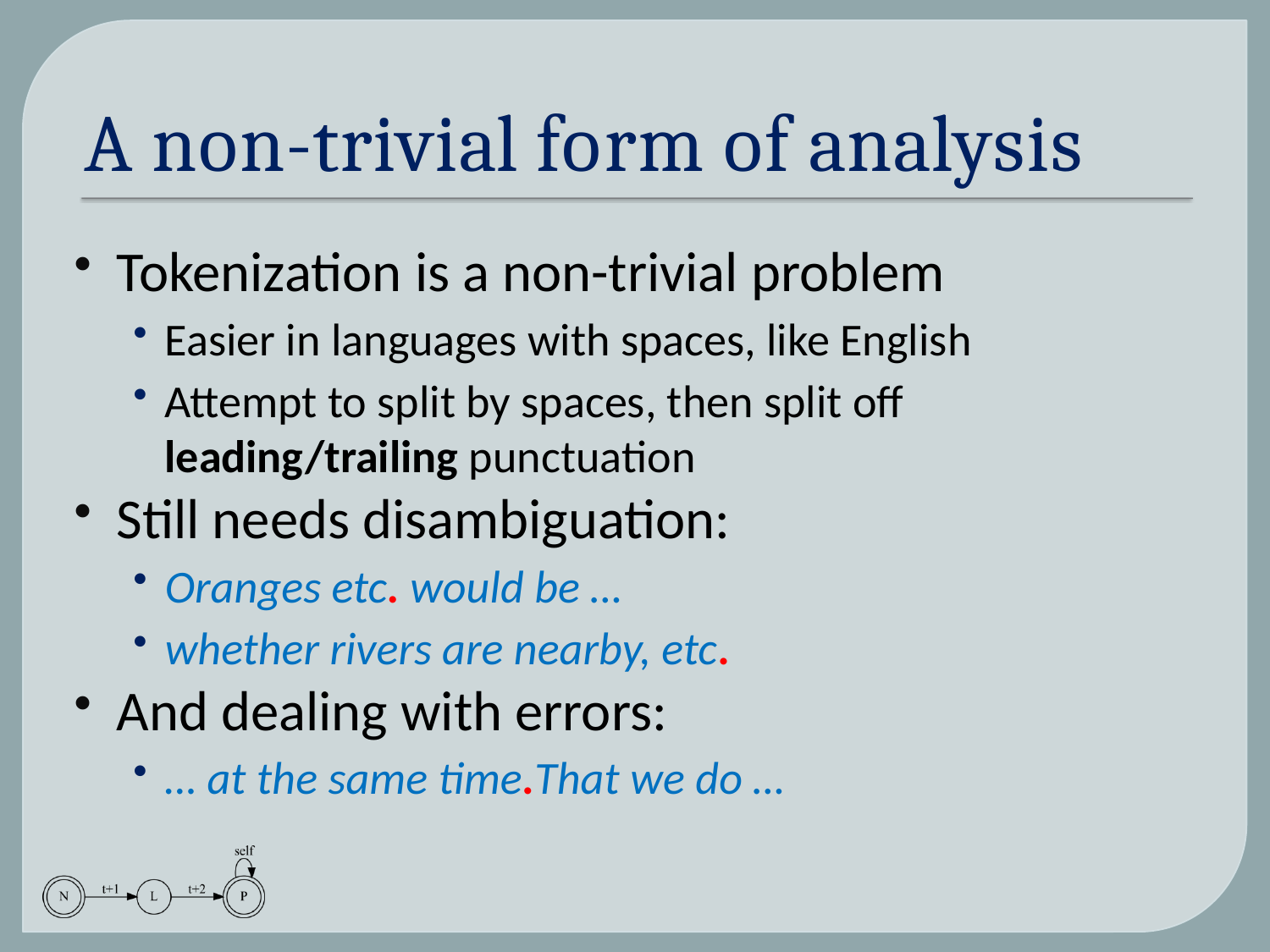

# A non-trivial form of analysis
Tokenization is a non-trivial problem
Easier in languages with spaces, like English
Attempt to split by spaces, then split off leading/trailing punctuation
Still needs disambiguation:
Oranges etc. would be …
whether rivers are nearby, etc.
And dealing with errors:
… at the same time.That we do …